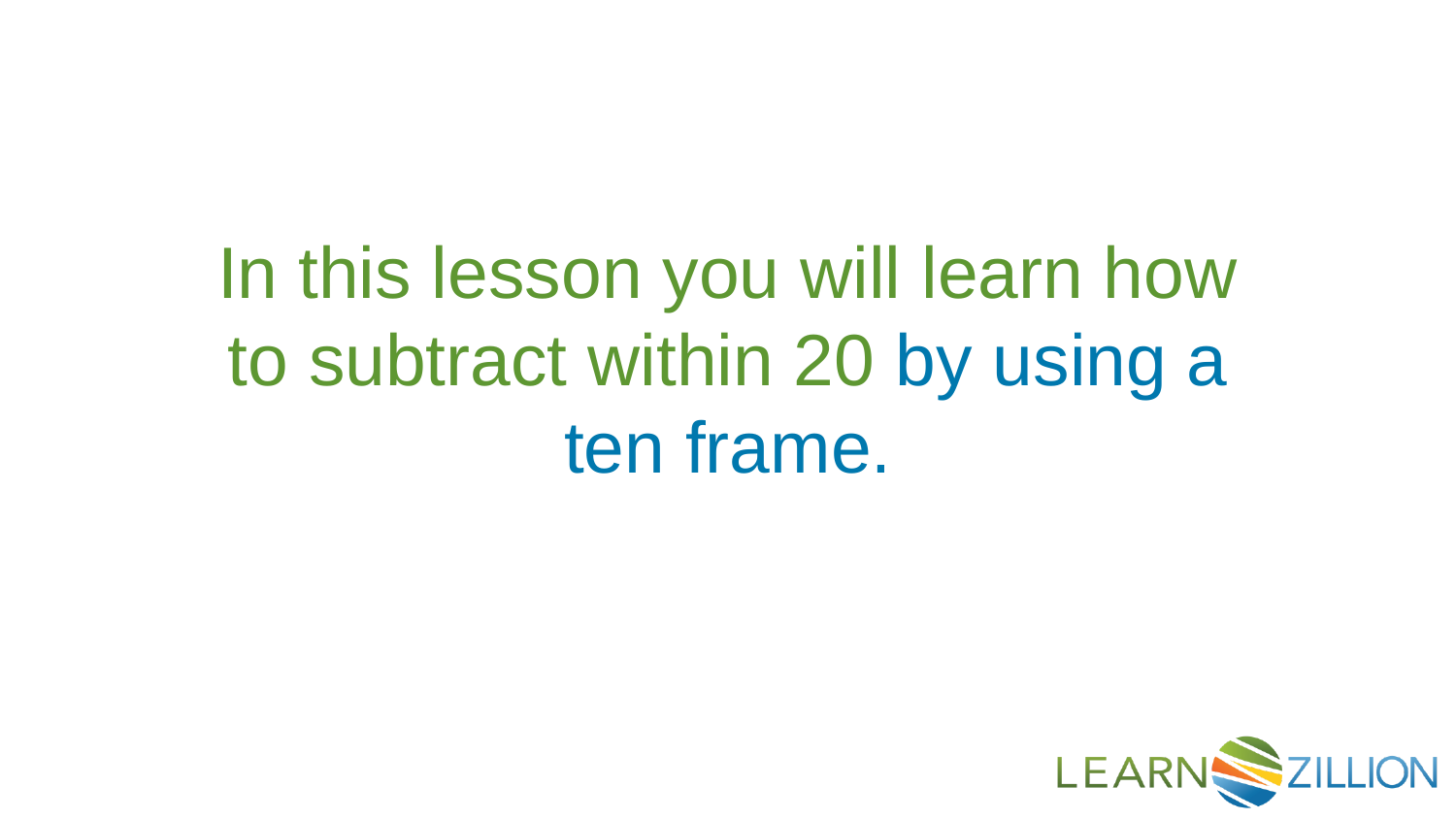

In this lesson you will learn how to subtract within 20 by using a ten frame.